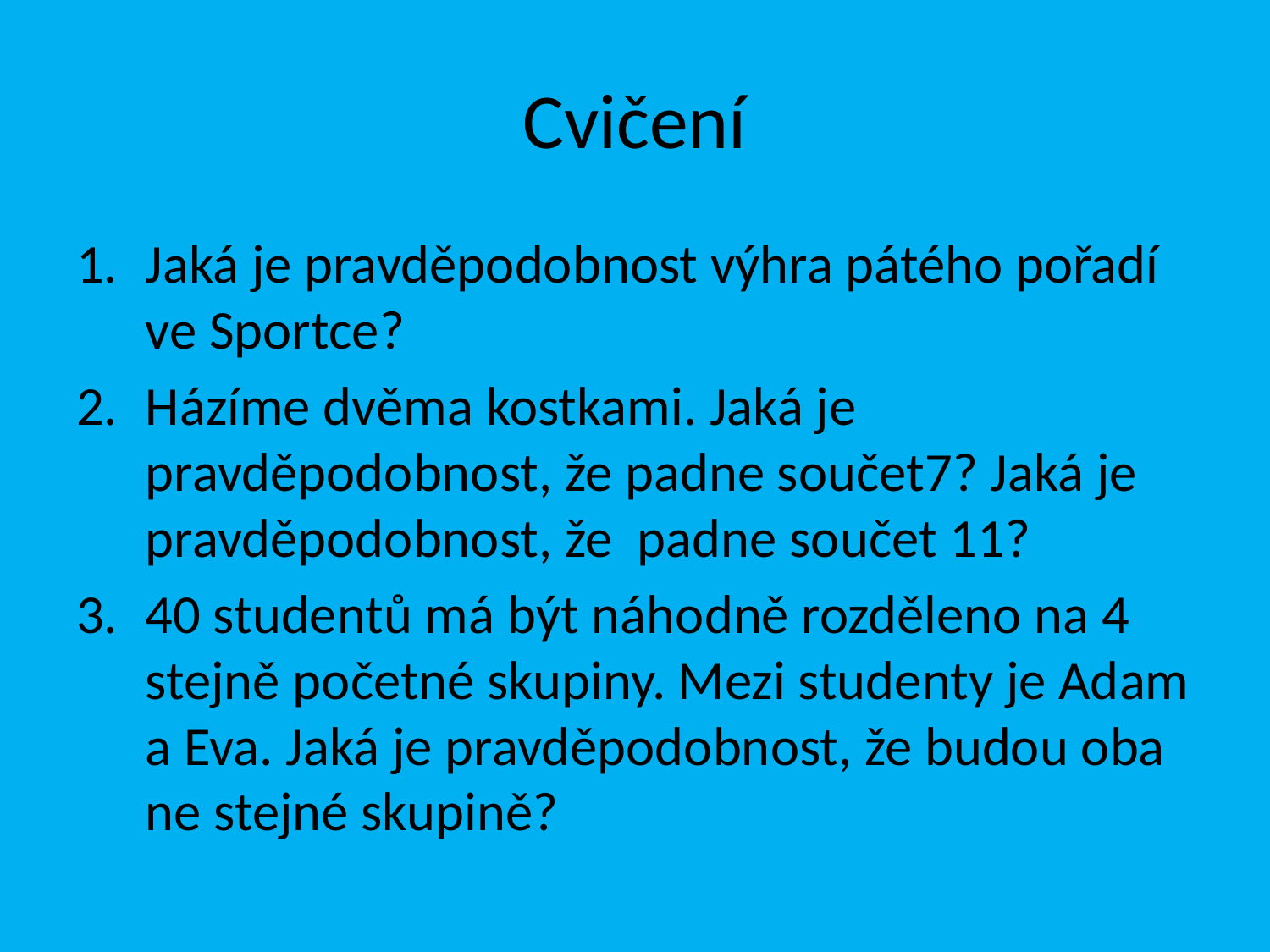

# Cvičení
Jaká je pravděpodobnost výhra pátého pořadí ve Sportce?
Házíme dvěma kostkami. Jaká je pravděpodobnost, že padne součet7? Jaká je pravděpodobnost, že  padne součet 11?
40 studentů má být náhodně rozděleno na 4 stejně početné skupiny. Mezi studenty je Adam a Eva. Jaká je pravděpodobnost, že budou oba ne stejné skupině?